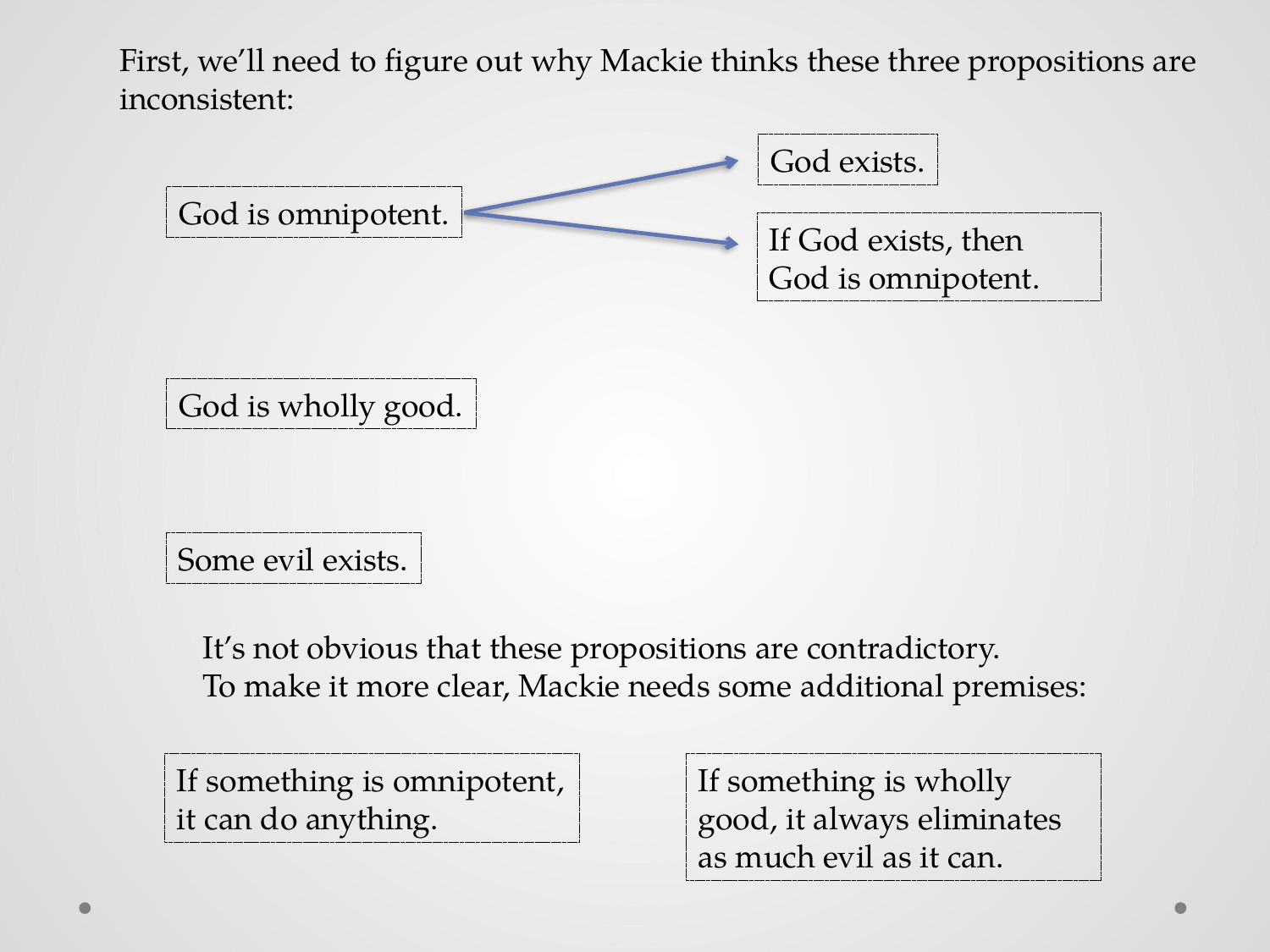

First, we’ll need to figure out why Mackie thinks these three propositions are
inconsistent:
God exists.
God is omnipotent.
If God exists, then God is omnipotent.
God is wholly good.
Some evil exists.
It’s not obvious that these propositions are contradictory.
To make it more clear, Mackie needs some additional premises:
If something is omnipotent, it can do anything.
If something is wholly good, it always eliminates as much evil as it can.